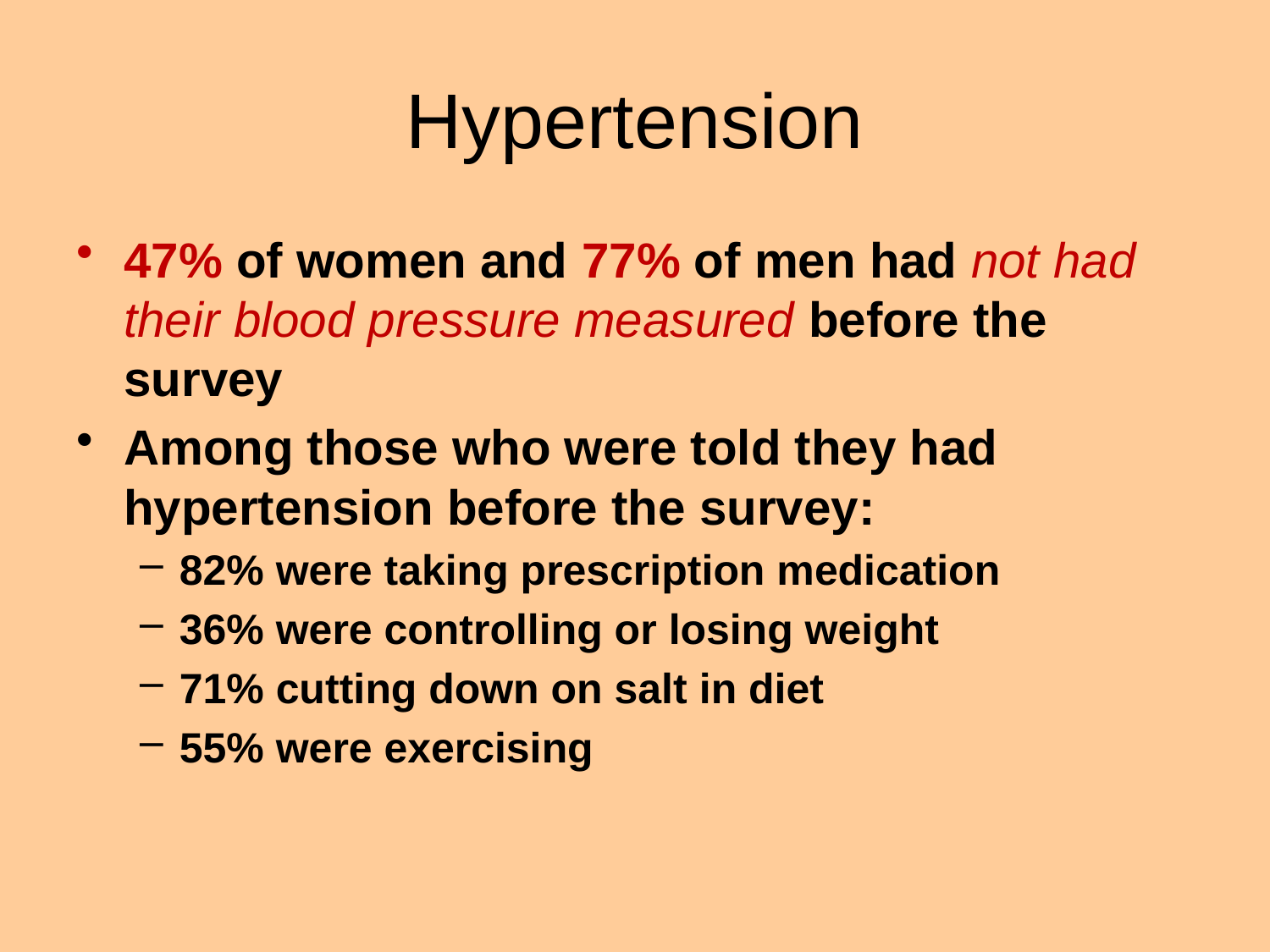

# Hypertension
47% of women and 77% of men had not had their blood pressure measured before the survey
Among those who were told they had hypertension before the survey:
82% were taking prescription medication
36% were controlling or losing weight
71% cutting down on salt in diet
55% were exercising